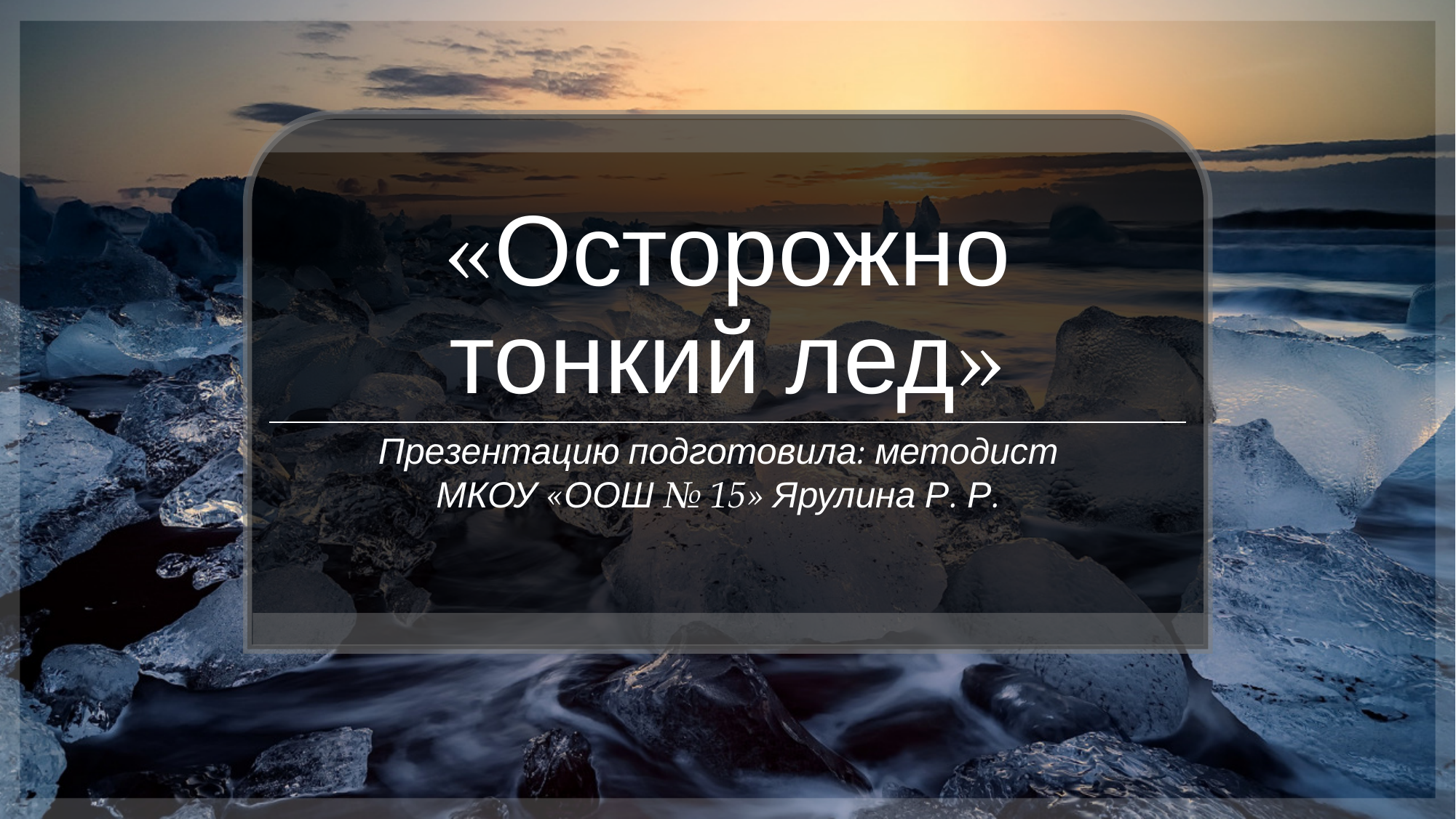

# «Осторожно тонкий лед»
Презентацию подготовила: методист МКОУ «ООШ № 15» Ярулина Р. Р.